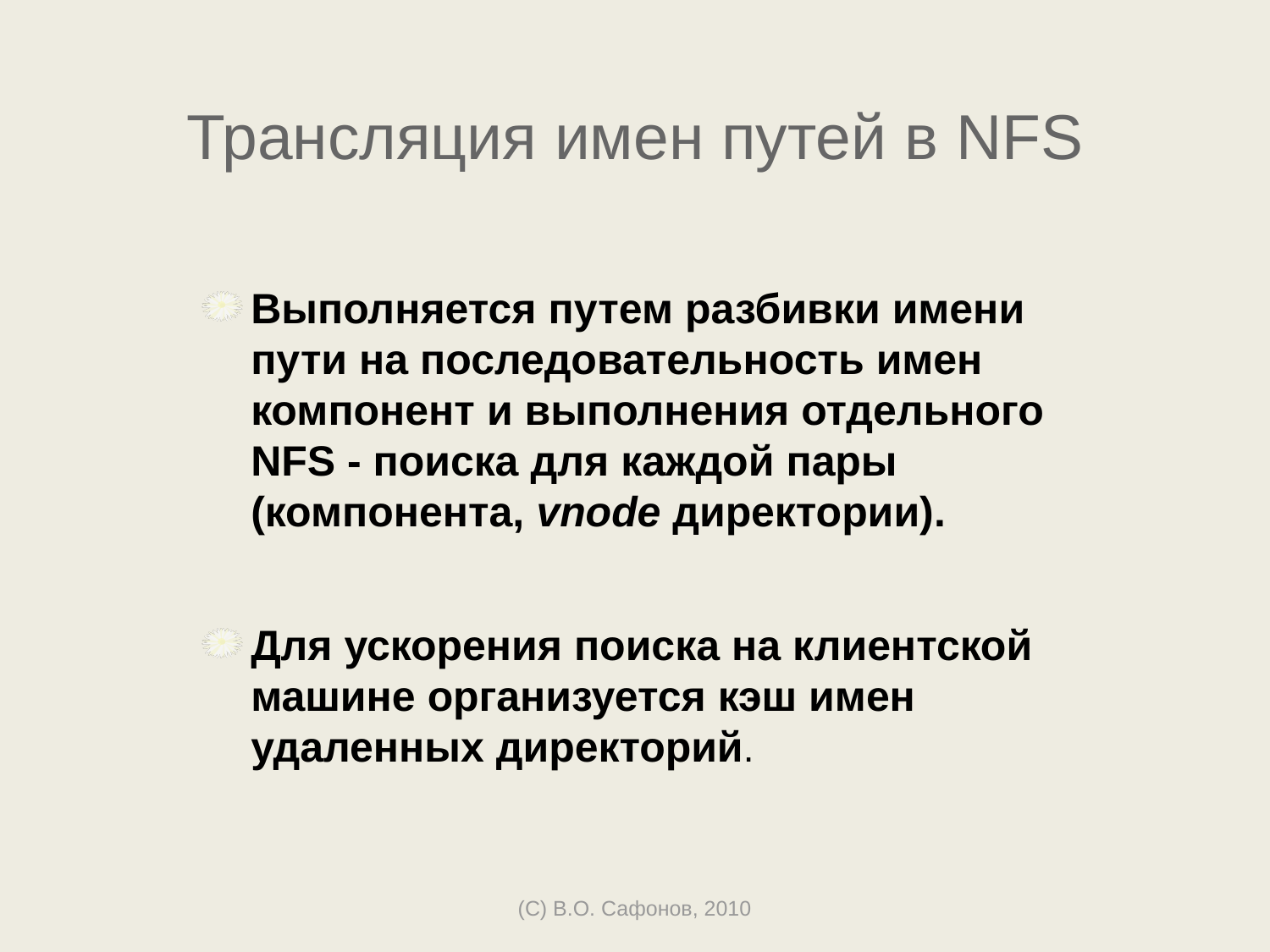

# Трансляция имен путей в NFS
Выполняется путем разбивки имени пути на последовательность имен компонент и выполнения отдельного NFS - поиска для каждой пары (компонента, vnode директории).
Для ускорения поиска на клиентской машине организуется кэш имен удаленных директорий.
(C) В.О. Сафонов, 2010